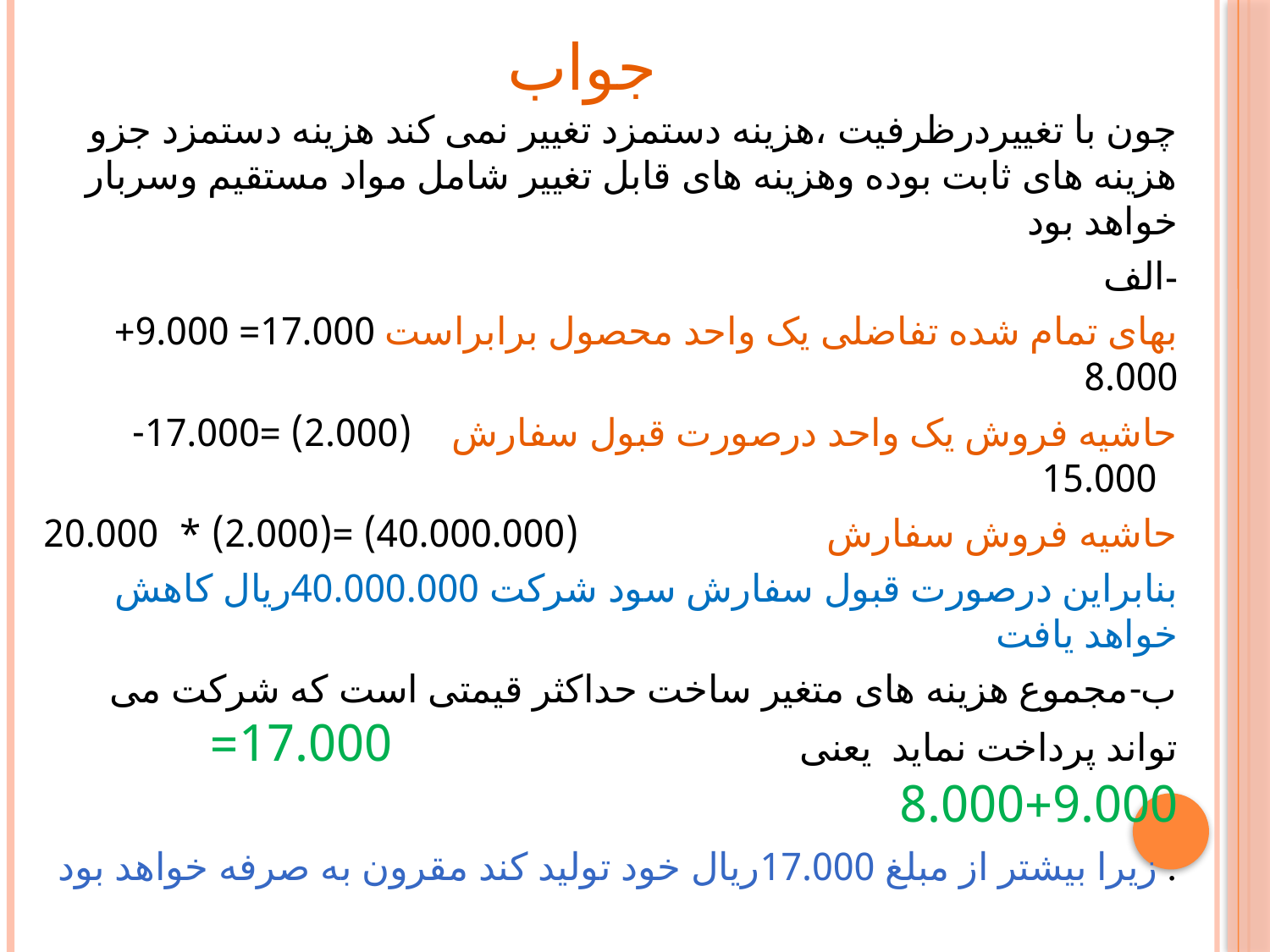

# جواب
چون با تغییردرظرفیت ،هزینه دستمزد تغییر نمی کند هزینه دستمزد جزو هزینه های ثابت بوده وهزینه های قابل تغییر شامل مواد مستقیم وسربار خواهد بود
الف-
بهای تمام شده تفاضلی یک واحد محصول برابراست 17.000= 9.000+ 8.000
حاشیه فروش یک واحد درصورت قبول سفارش    (2.000) =17.000- 15.000
حاشیه فروش سفارش                         (40.000.000) =(2.000) *  20.000
بنابراین درصورت قبول سفارش سود شرکت 40.000.000ریال کاهش خواهد یافت
ب-مجموع هزینه های متغیر ساخت حداکثر قیمتی است که شرکت می تواند پرداخت نماید  یعنی                                         17.000= 9.000+8.000
زیرا بیشتر از مبلغ 17.000ریال خود تولید کند مقرون به صرفه خواهد بود .